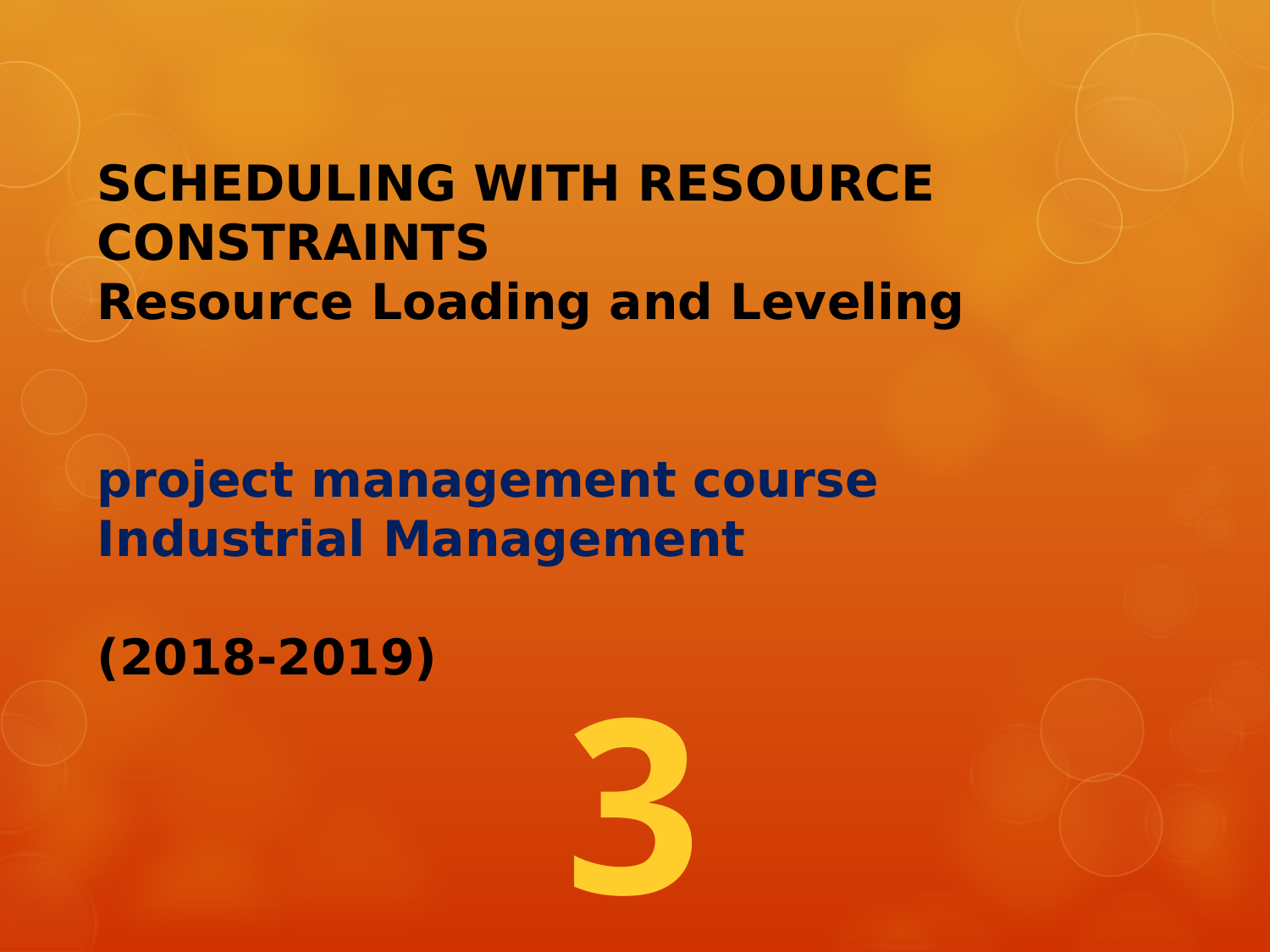

# SCHEDULING WITH RESOURCE CONSTRAINTS Resource Loading and Leveling project management course Industrial Management (2018-2019)
3